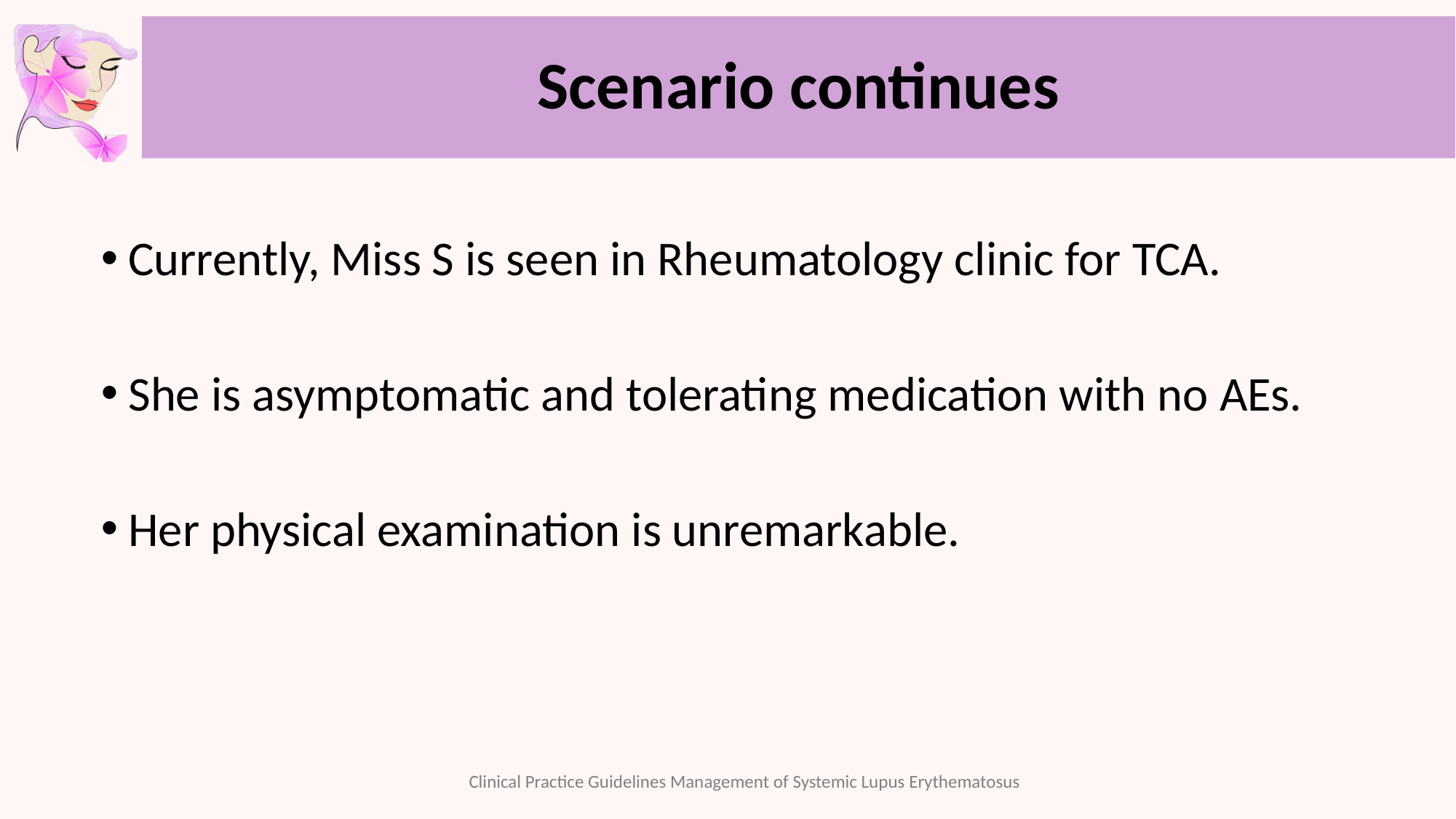

# Scenario continues
Currently, Miss S is seen in Rheumatology clinic for TCA.

She is asymptomatic and tolerating medication with no AEs.

Her physical examination is unremarkable.